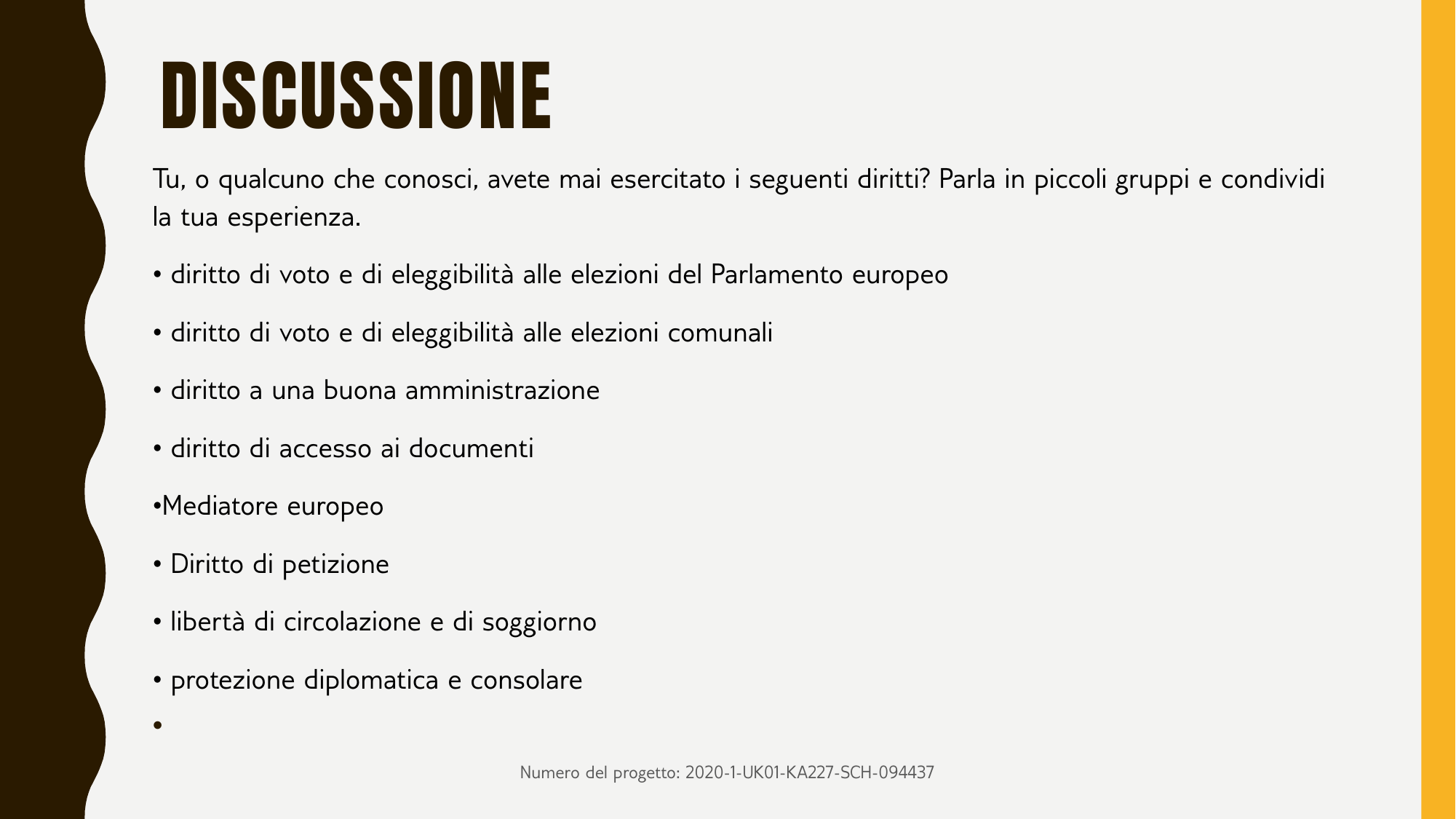

# DISCUSSIONE

Tu, o qualcuno che conosci, avete mai esercitato i seguenti diritti? Parla in piccoli gruppi e condividi la tua esperienza.
• diritto di voto e di eleggibilità alle elezioni del Parlamento europeo
• diritto di voto e di eleggibilità alle elezioni comunali
• diritto a una buona amministrazione
• diritto di accesso ai documenti
•Mediatore europeo
• Diritto di petizione
• libertà di circolazione e di soggiorno
• protezione diplomatica e consolare

Numero del progetto: 2020-1-UK01-KA227-SCH-094437